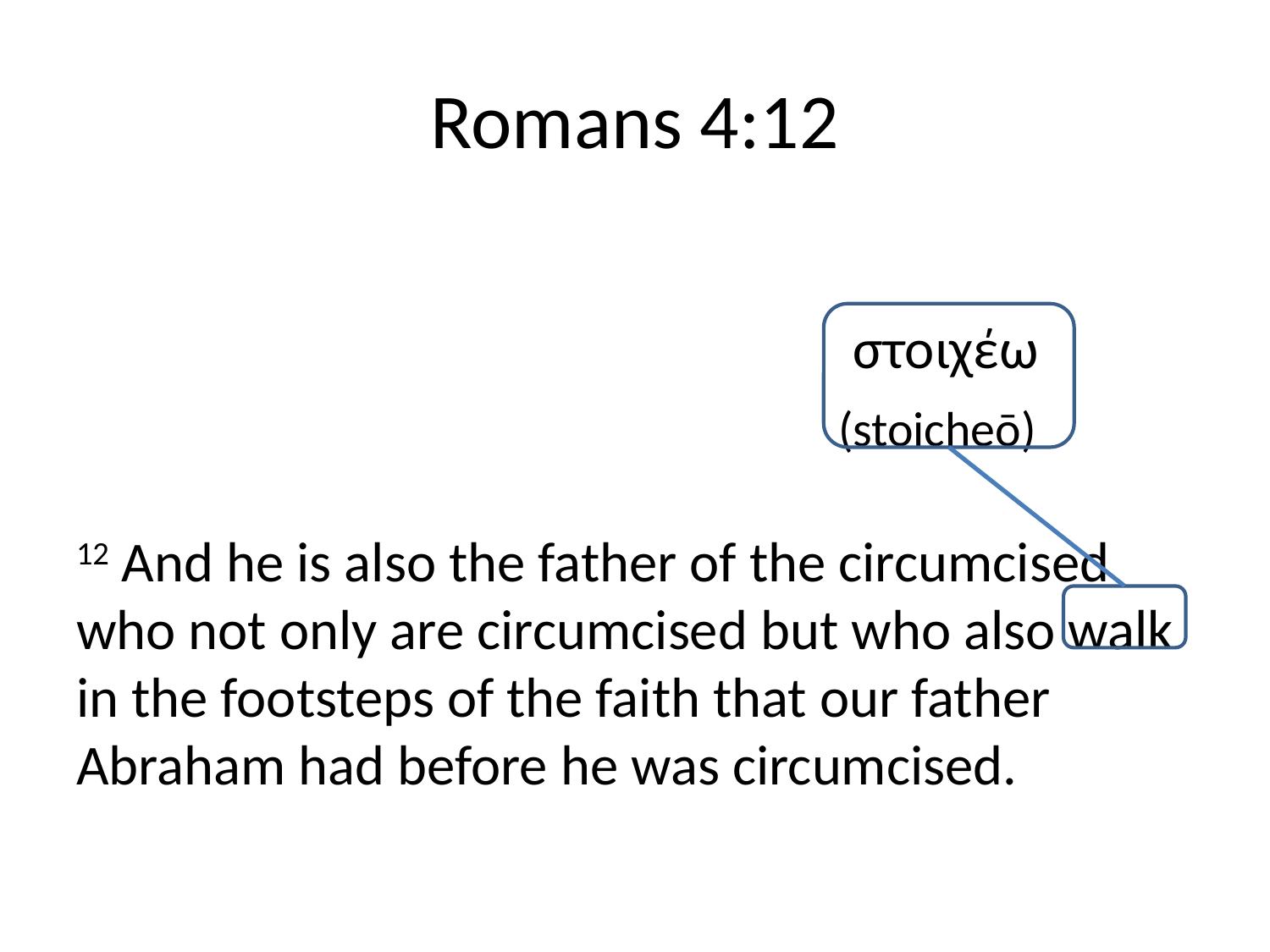

# Romans 4:12

						  στοιχέω
						(stoicheō)

12 And he is also the father of the circumcised who not only are circumcised but who also walk in the footsteps of the faith that our father Abraham had before he was circumcised.